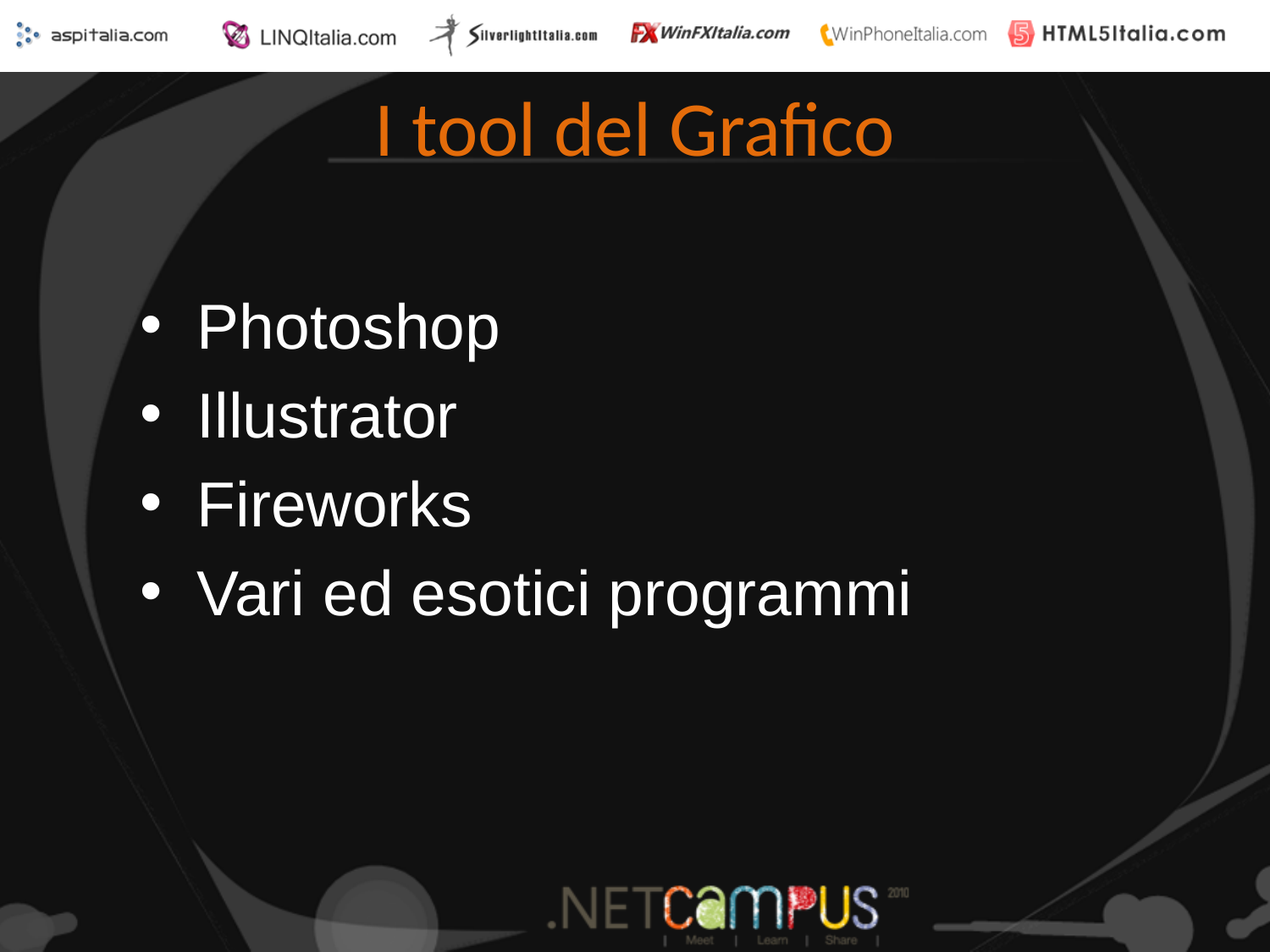

# I tool del Grafico

 Photoshop
 Illustrator
 Fireworks
 Vari ed esotici programmi